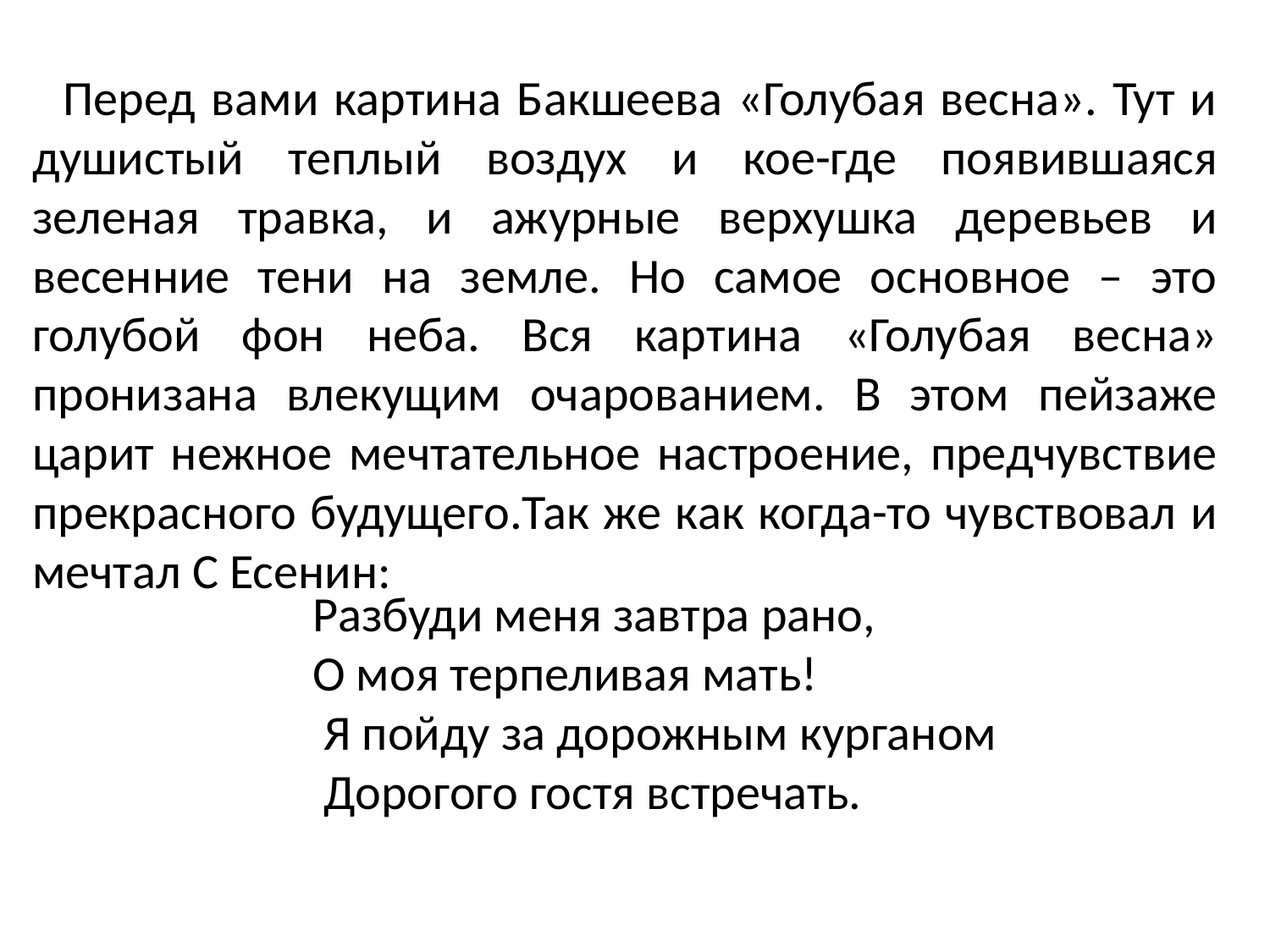

Перед вами картина Бакшеева «Голубая весна». Тут и душистый теплый воздух и кое-где появившаяся зеленая травка, и ажурные верхушка деревьев и весенние тени на земле. Но самое основное – это голубой фон неба. Вся картина «Голубая весна» пронизана влекущим очарованием. В этом пейзаже царит нежное мечтательное настроение, предчувствие прекрасного будущего.Так же как когда-то чувствовал и мечтал С Есенин:

                 Разбуди меня завтра рано,
                 О моя терпеливая мать!
                  Я пойду за дорожным курганом
                  Дорогого гостя встречать.